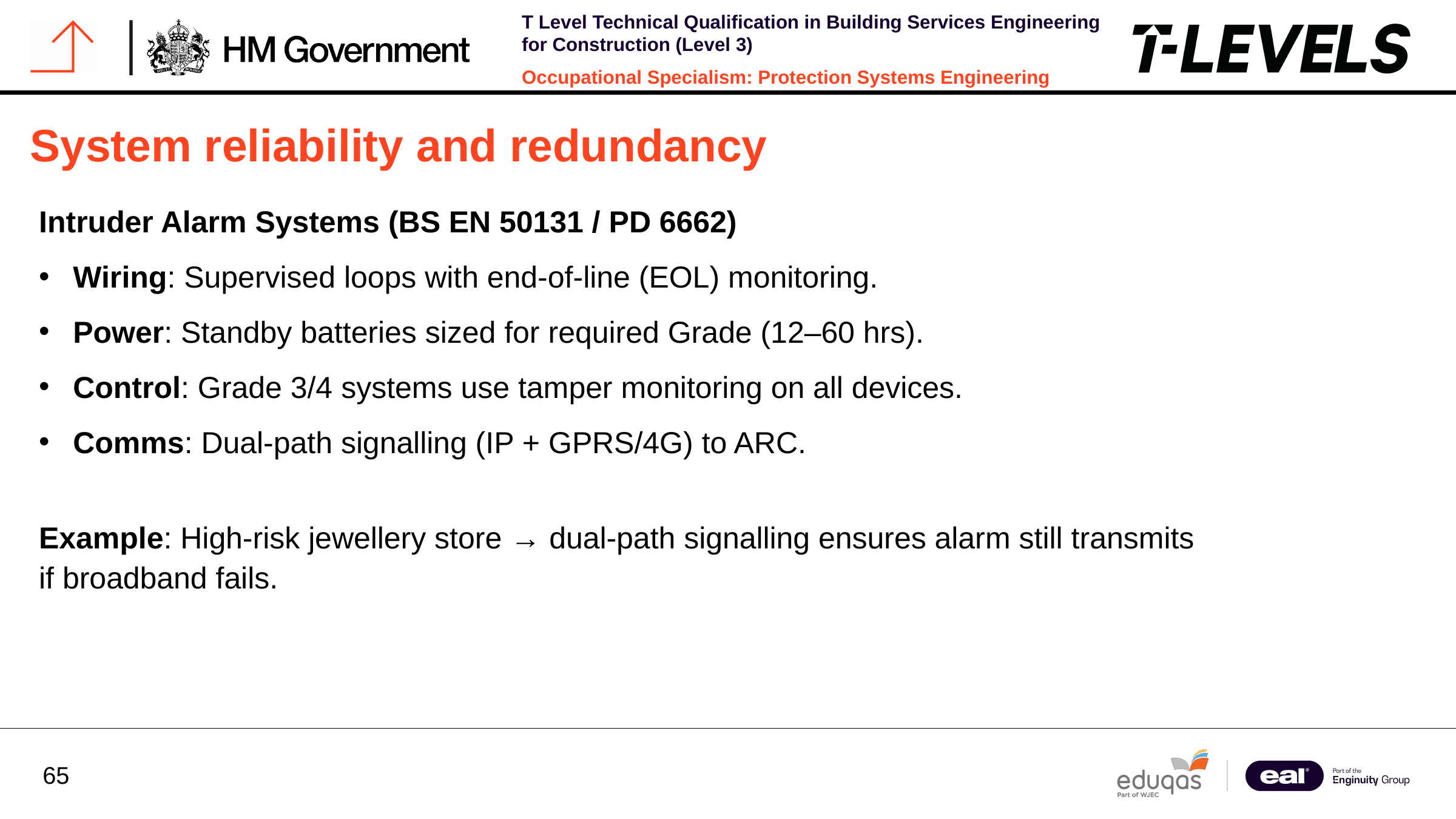

System reliability and redundancy
Intruder Alarm Systems (BS EN 50131 / PD 6662)
Wiring: Supervised loops with end-of-line (EOL) monitoring.
Power: Standby batteries sized for required Grade (12–60 hrs).
Control: Grade 3/4 systems use tamper monitoring on all devices.
Comms: Dual-path signalling (IP + GPRS/4G) to ARC.
Example: High-risk jewellery store → dual-path signalling ensures alarm still transmits if broadband fails.